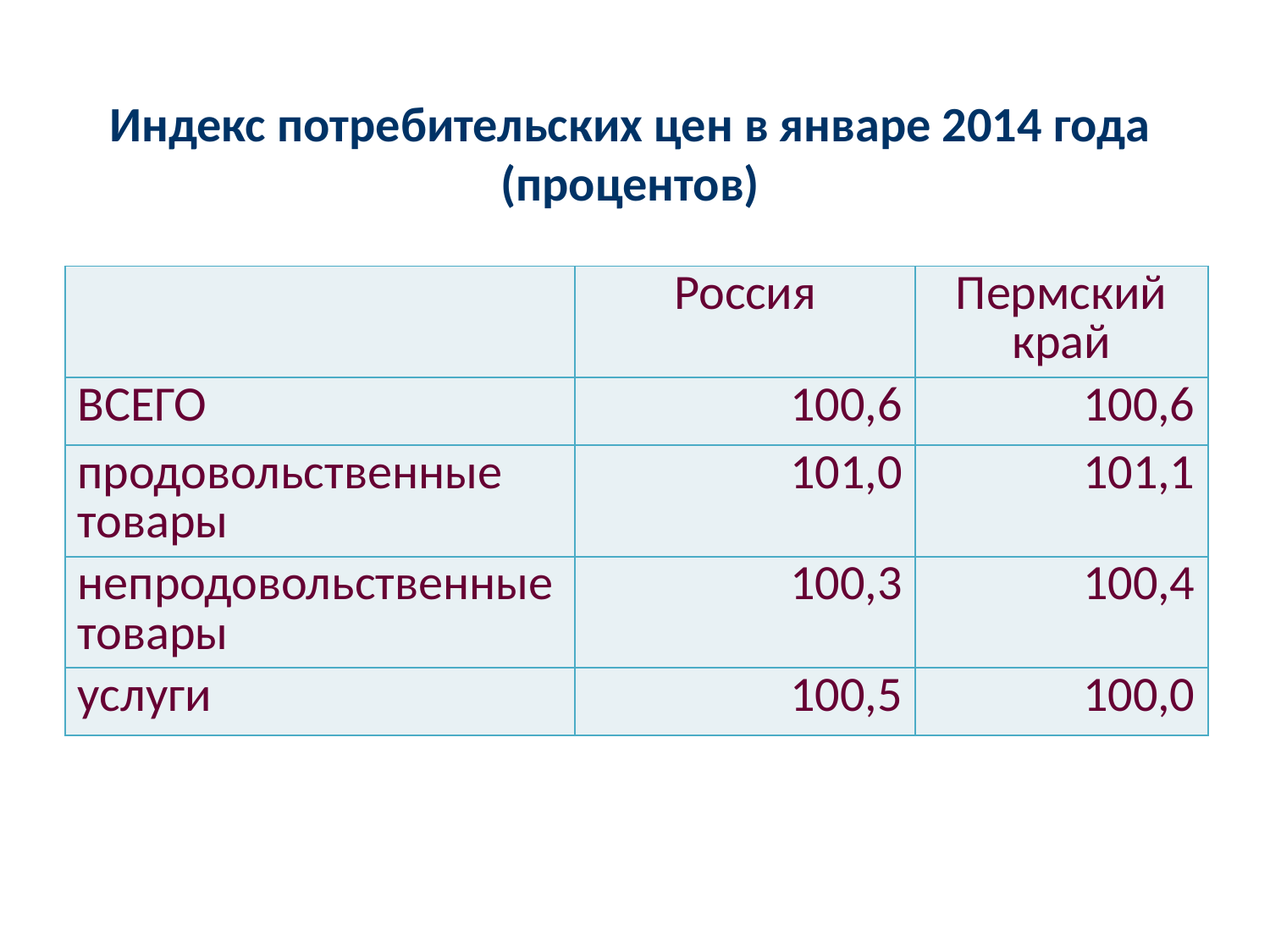

Индекс потребительских цен в январе 2014 года
(процентов)
|  | Россия | Пермский край |
| --- | --- | --- |
| ВСЕГО | 100,6 | 100,6 |
| продовольственные товары | 101,0 | 101,1 |
| непродовольственные товары | 100,3 | 100,4 |
| услуги | 100,5 | 100,0 |